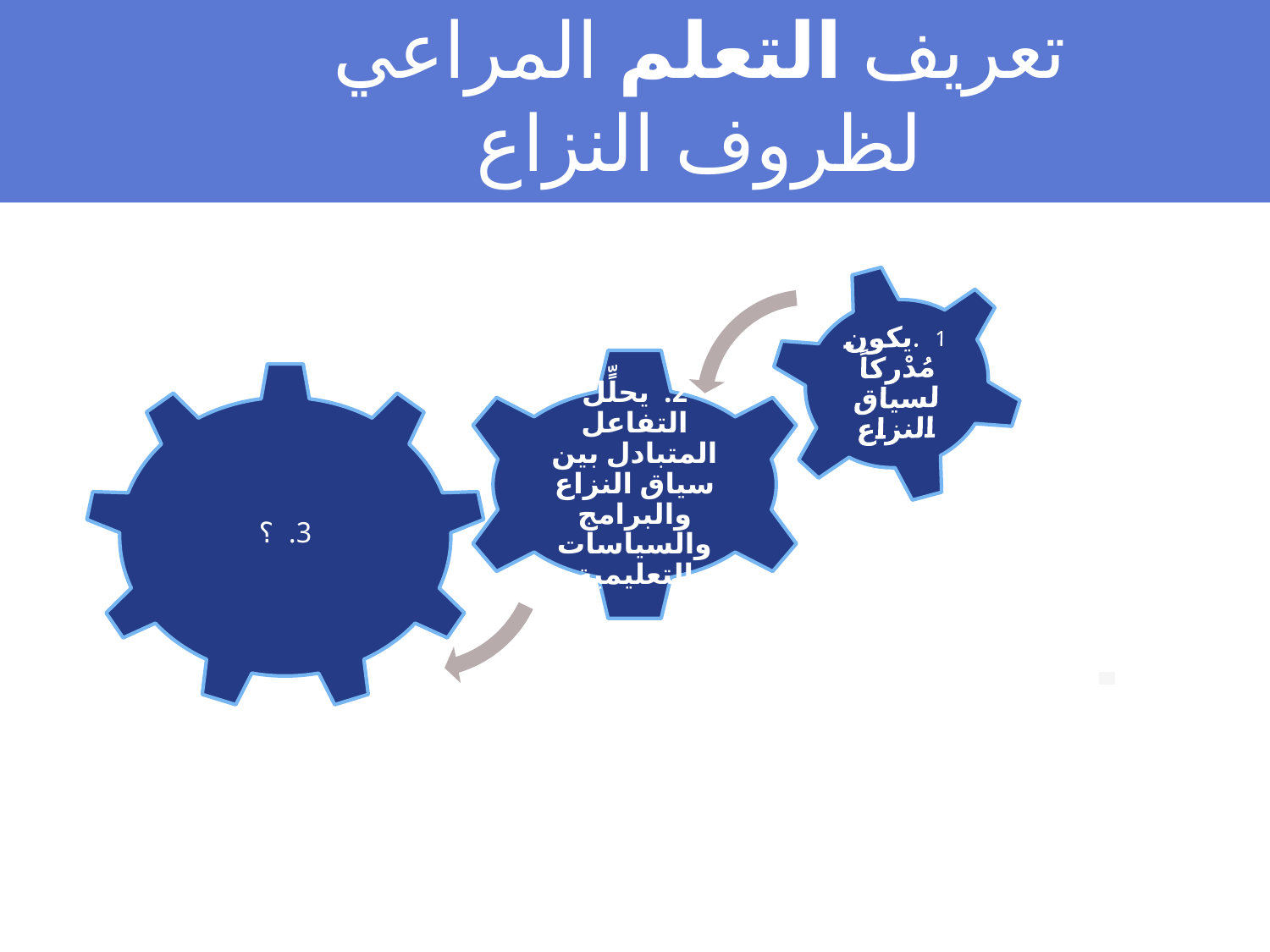

تعريف التعلم المراعي لظروف النزاع
3.  ؟
2.  يحلٍّلُ التفاعل المتبادل بين سياق النزاع والبرامج والسياسات التعليمية
 1.  يكون مُدْركاً لسياق النزاع